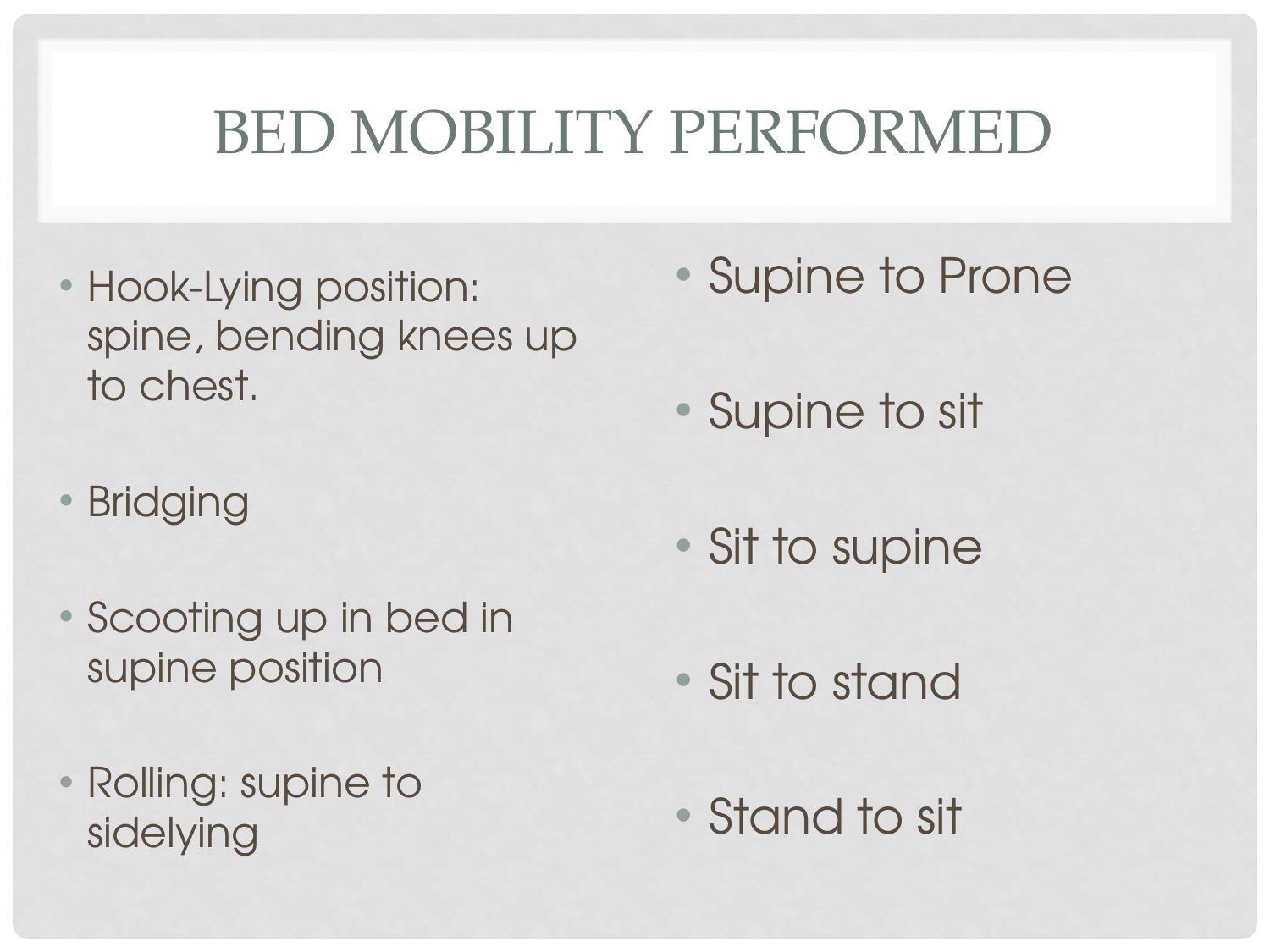

# Bed Mobility Performed
Supine to Prone

Supine to sit

Sit to supine

Sit to stand

Stand to sit

Hook-Lying position:  spine, bending knees up to chest.

Bridging

Scooting up in bed in supine position

Rolling: supine to sidelying